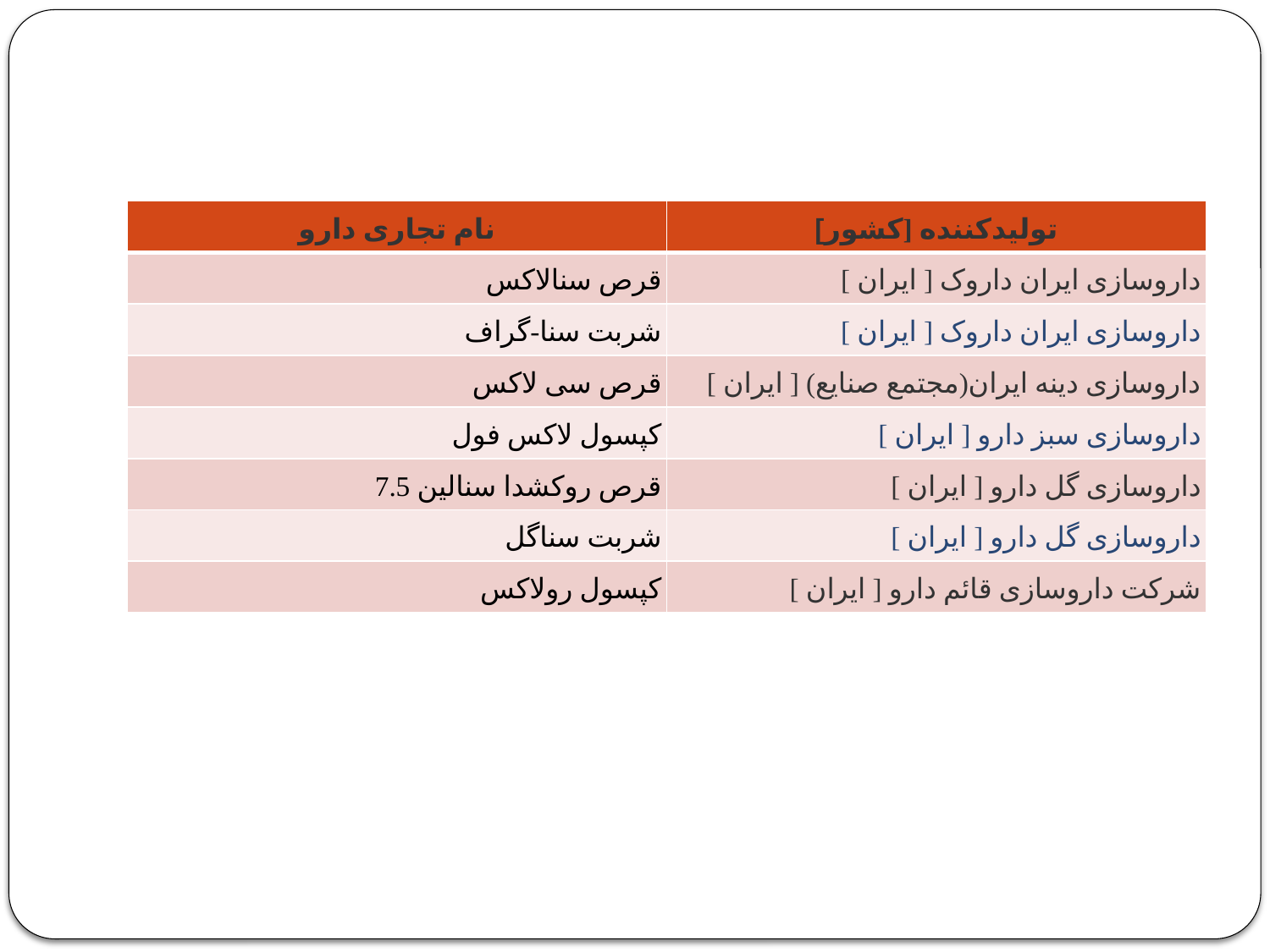

#
| نام تجاری دارو | تولیدکننده [کشور] |
| --- | --- |
| قرص سنالاکس | داروسازی ایران داروک [ ایران ] |
| شربت سنا-گراف | داروسازی ایران داروک [ ایران ] |
| قرص سی لاکس | داروسازی دینه ایران(مجتمع صنایع) [ ایران ] |
| كپسول لاكس فول | داروسازی سبز دارو [ ایران ] |
| قرص روکشدا سنالین 7.5 | داروسازی گل دارو [ ایران ] |
| شربت سناگل | داروسازی گل دارو [ ایران ] |
| کپسول رولاکس | شرکت داروسازی قائم دارو [ ایران ] |